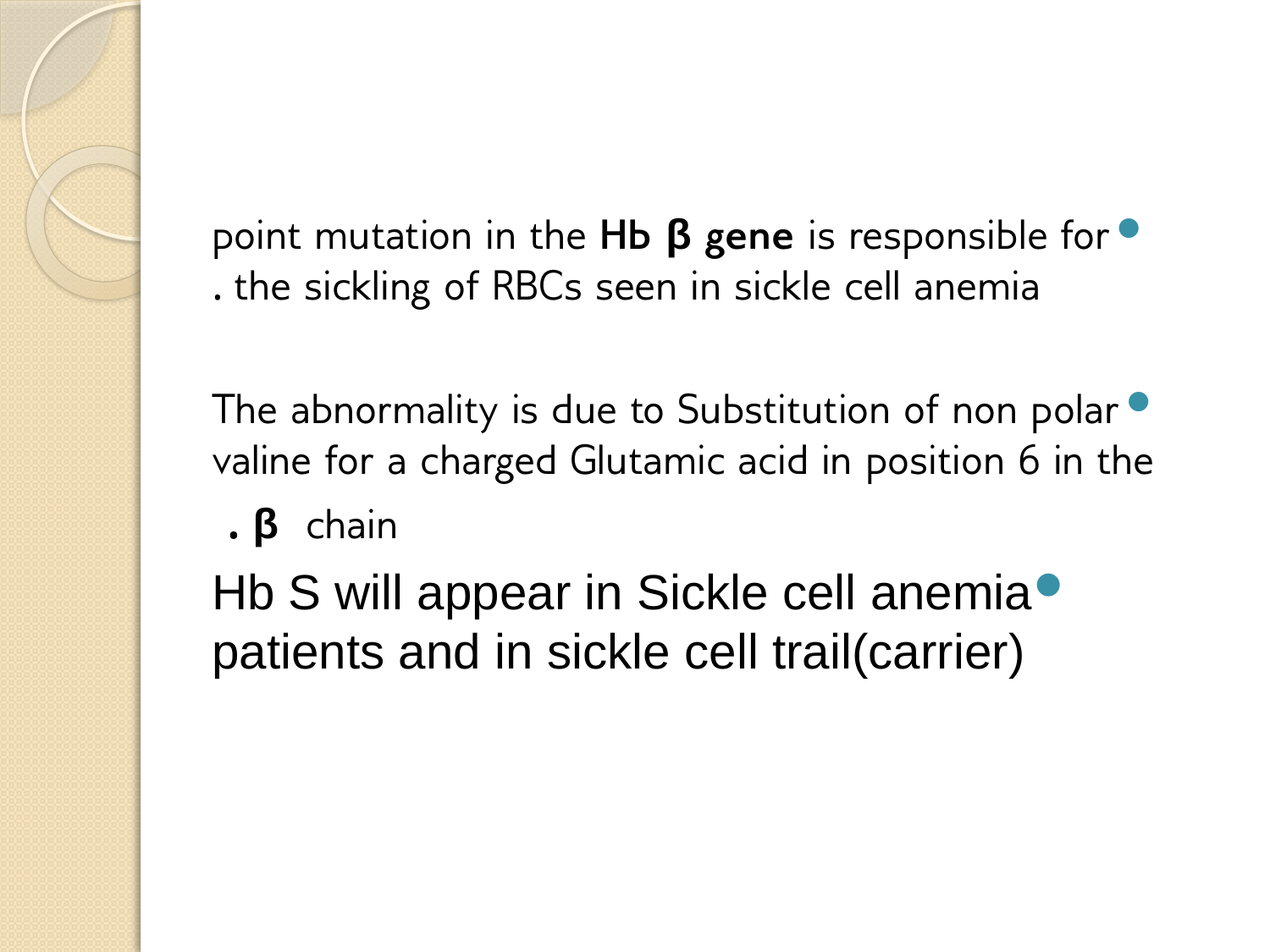

#
point mutation in the Hb β gene is responsible for the sickling of RBCs seen in sickle cell anemia .

The abnormality is due to Substitution of non polar valine for a charged Glutamic acid in position 6 in the β  chain .
Hb S will appear in Sickle cell anemia patients and in sickle cell trail(carrier)